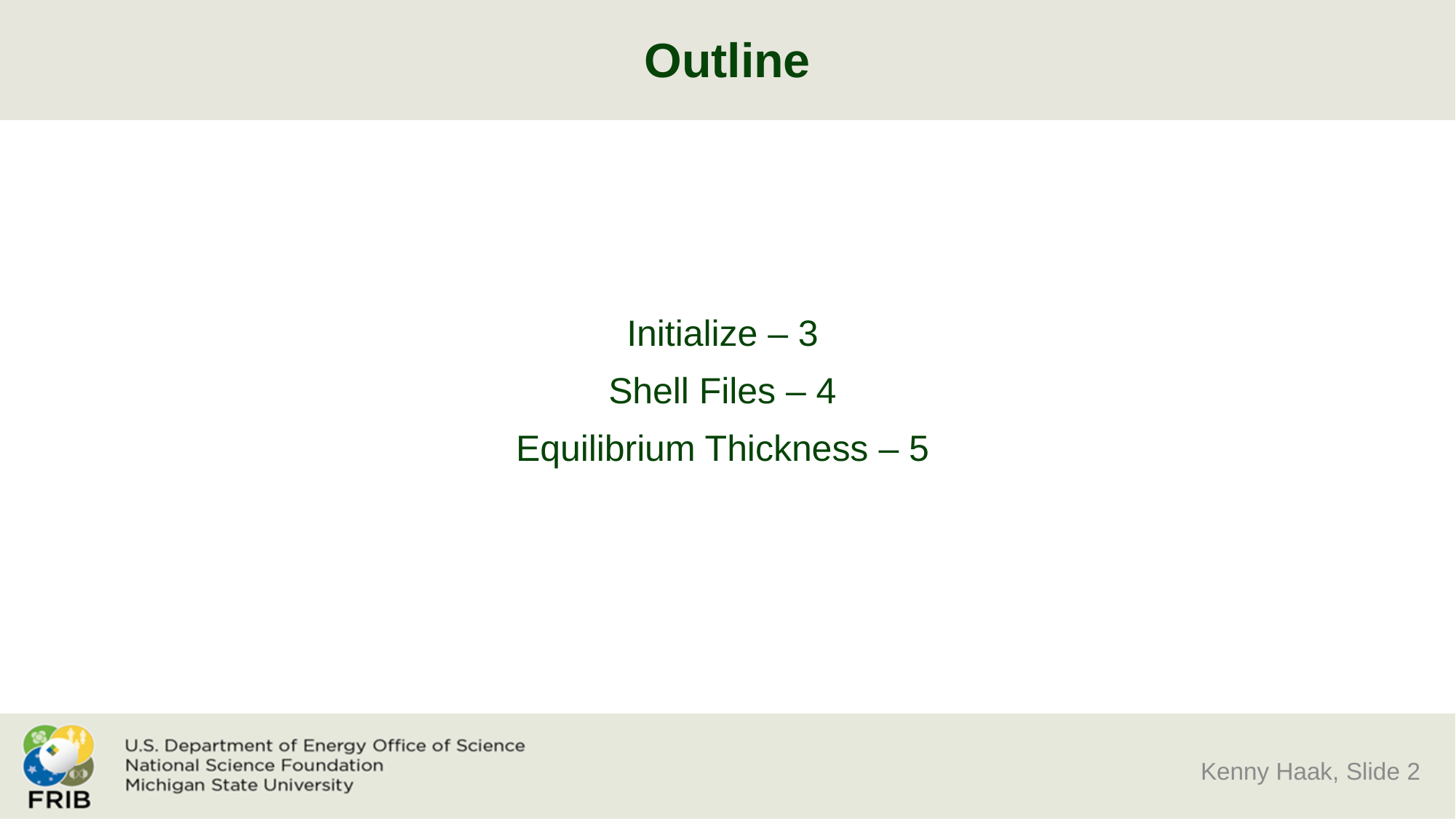

# Outline
Initialize – 3
Shell Files – 4
Equilibrium Thickness – 5